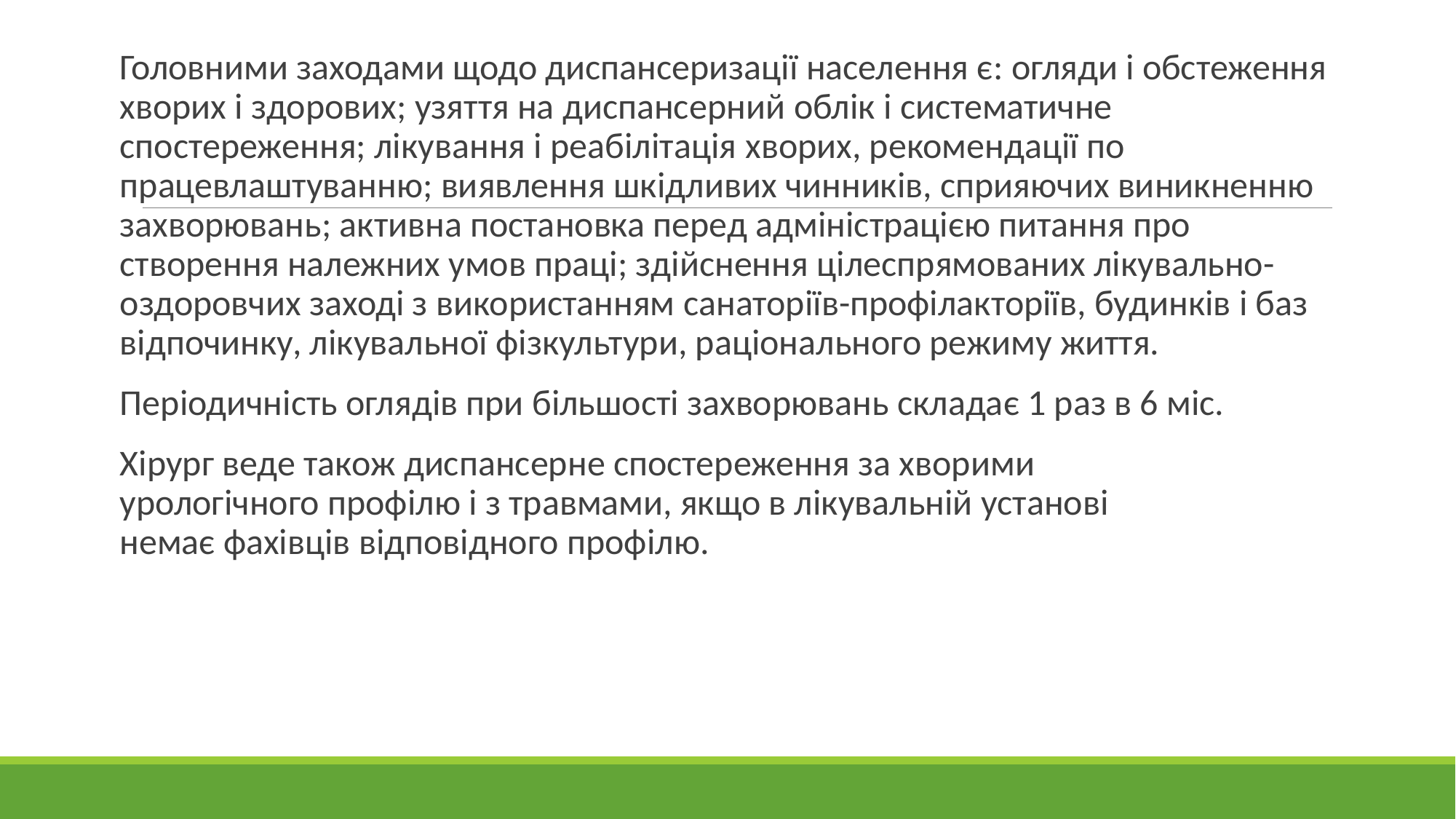

Головними заходами щодо диспансеризації населення є: огляди і обстеження хворих і здорових; узяття на диспансерний облік і систематичне спостереження; лікування і реабілітація хворих, рекомендації по працевлаштуванню; виявлення шкідливих чинників, сприяючих виникненню захворювань; активна постановка перед адміністрацією питання про створення належних умов праці; здійснення цілеспрямованих лікувально-оздоровчих заході з використанням санаторіїв-профілакторіїв, будинків і баз відпочинку, лікувальної фізкультури, раціонального режиму життя.
Періодичність оглядів при більшості захворювань складає 1 раз в 6 міс.
Хірург веде також диспансерне спостереження за хворими урологічного профілю і з травмами, якщо в лікувальній установі немає фахівців відповідного профілю.